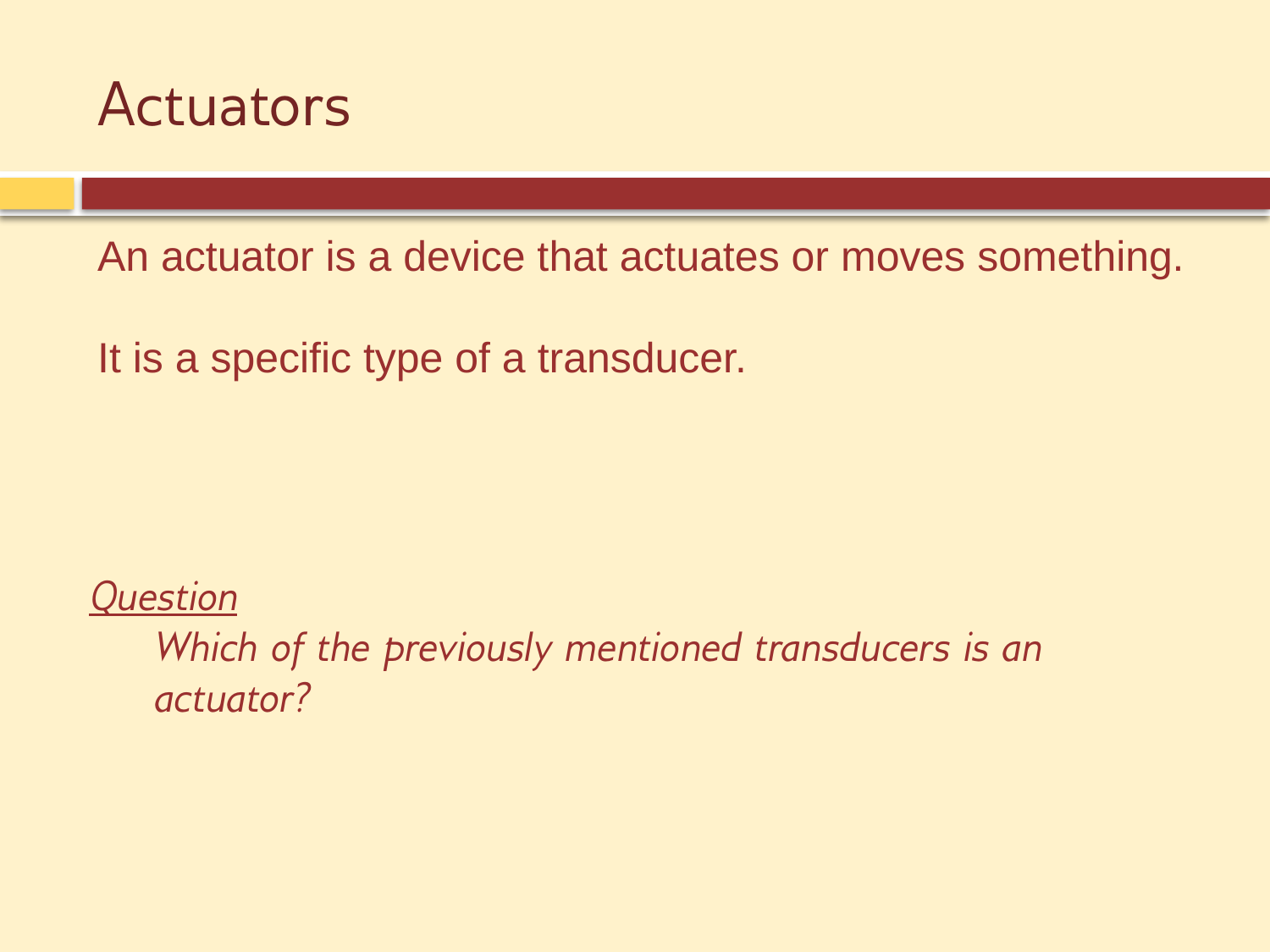

# Actuators
An actuator is a device that actuates or moves something.

It is a specific type of a transducer.

Question
Which of the previously mentioned transducers is an actuator?